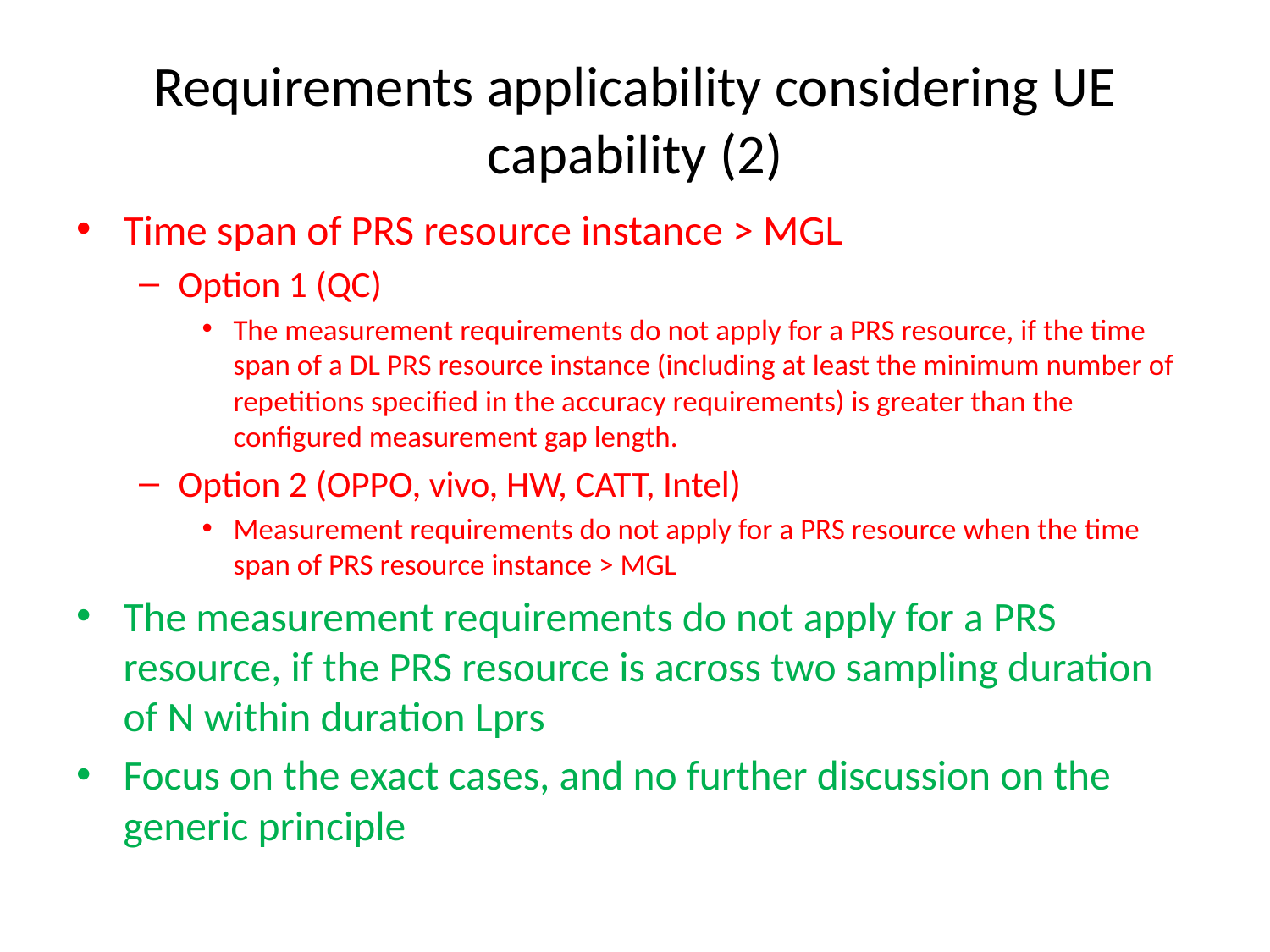

# Requirements applicability considering UE capability (2)
Time span of PRS resource instance > MGL
Option 1 (QC)
The measurement requirements do not apply for a PRS resource, if the time span of a DL PRS resource instance (including at least the minimum number of repetitions specified in the accuracy requirements) is greater than the configured measurement gap length.
Option 2 (OPPO, vivo, HW, CATT, Intel)
Measurement requirements do not apply for a PRS resource when the time span of PRS resource instance > MGL
The measurement requirements do not apply for a PRS resource, if the PRS resource is across two sampling duration of N within duration Lprs
Focus on the exact cases, and no further discussion on the generic principle